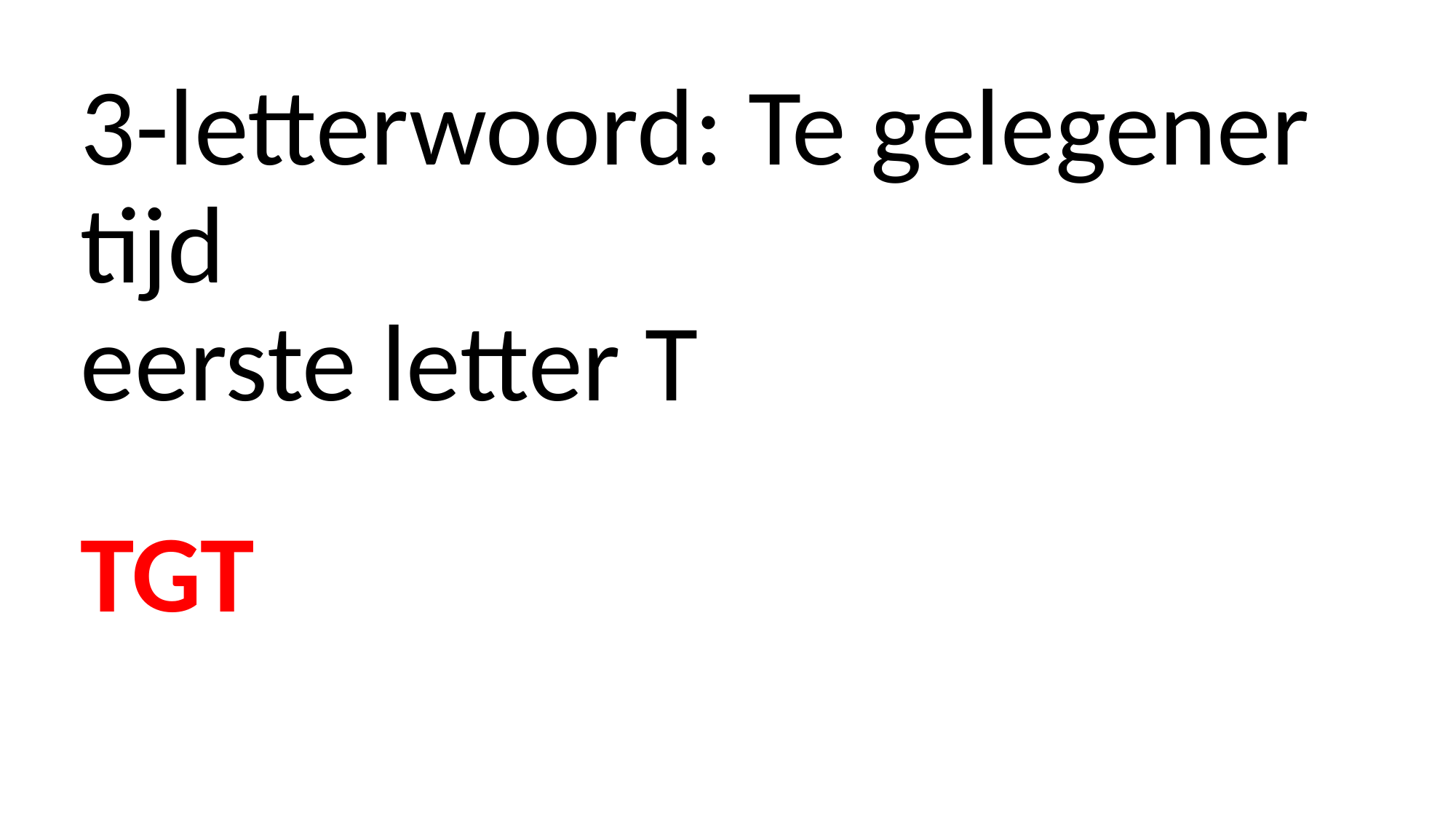

# 3-letterwoord: Te gelegener tijd eerste letter T
TGT